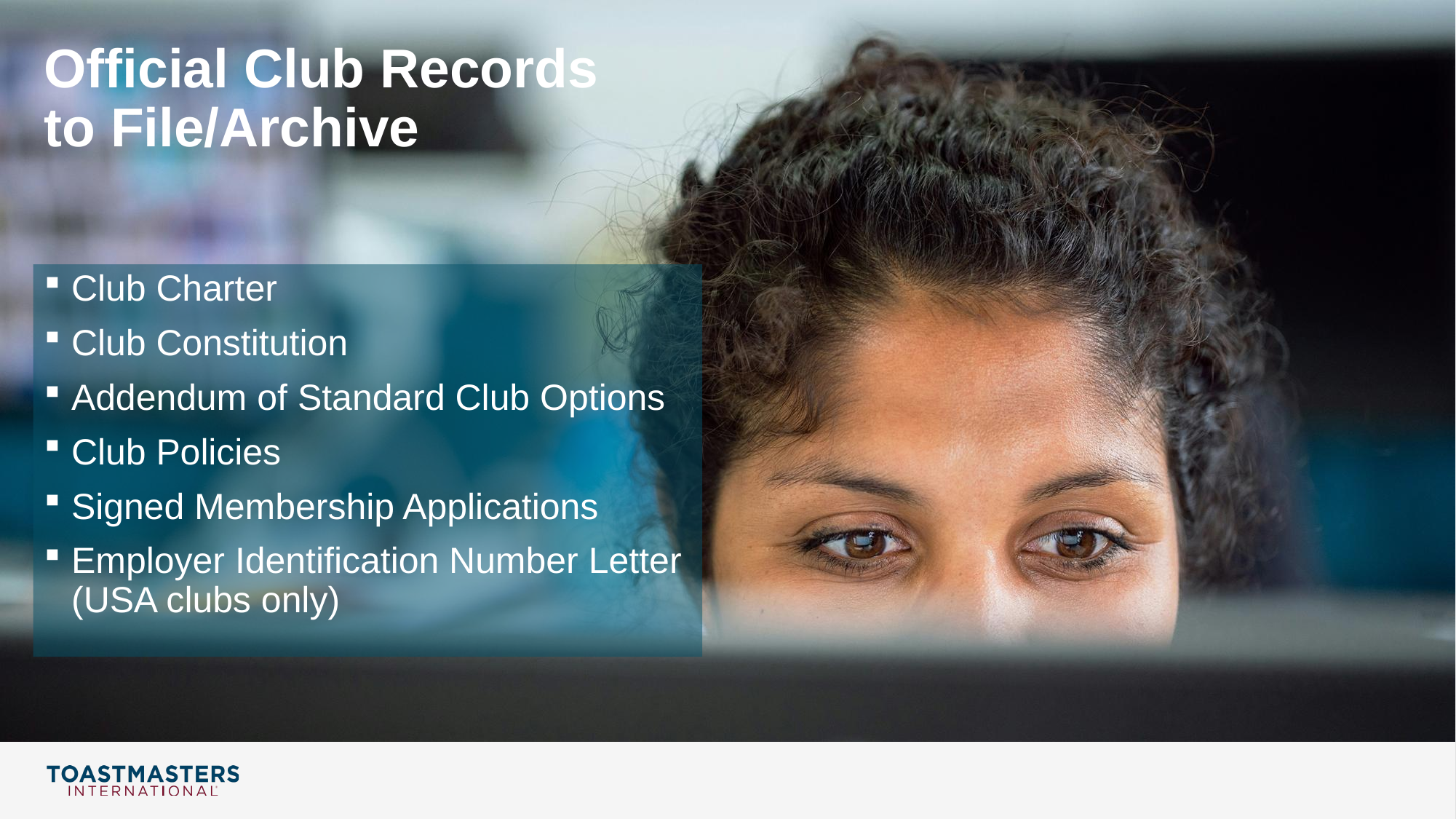

# Official Club Records to File/Archive
Club Charter
Club Constitution
Addendum of Standard Club Options
Club Policies
Signed Membership Applications
Employer Identification Number Letter (USA clubs only)